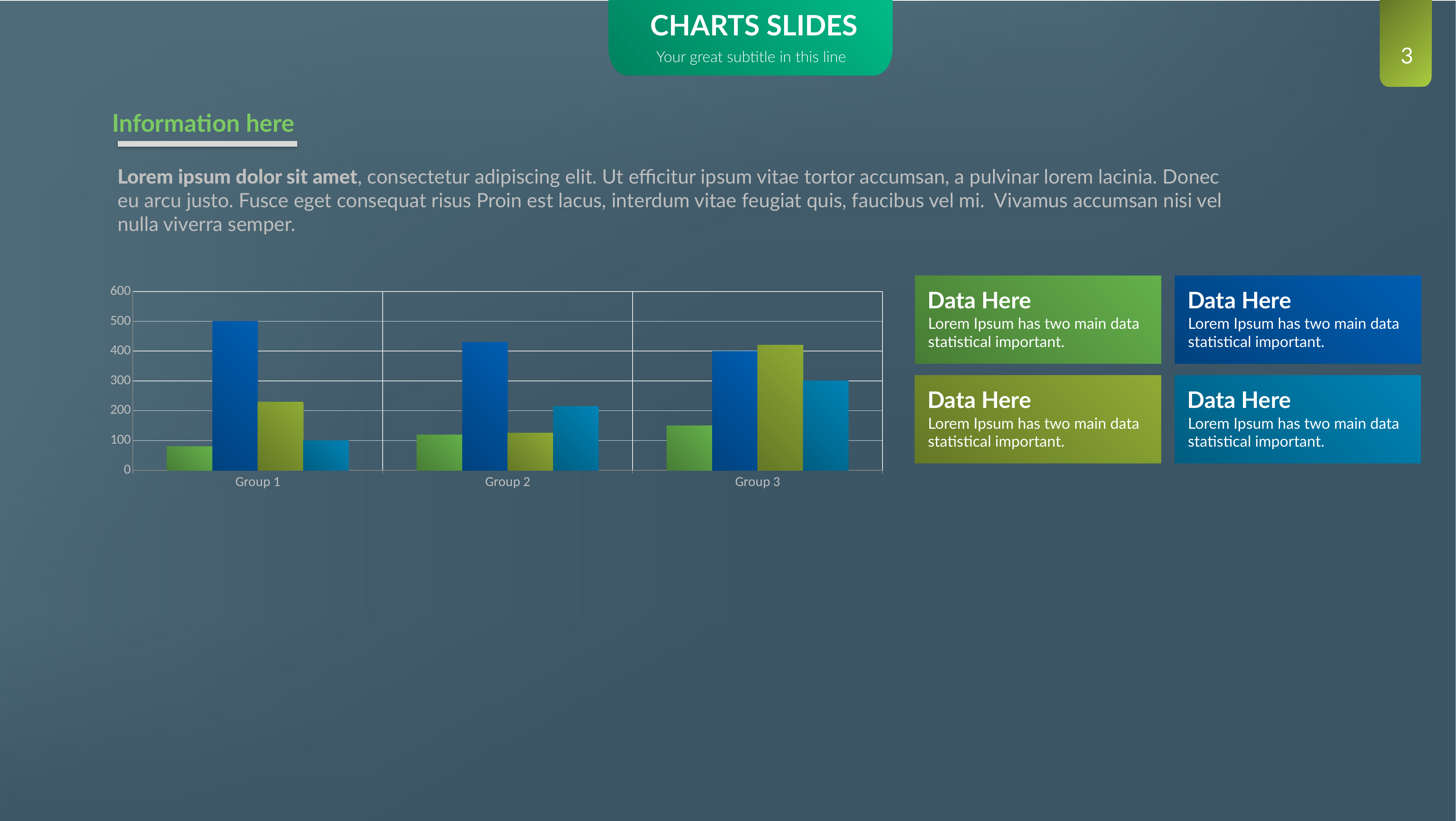

CHARTS SLIDES
Your great subtitle in this line
Information here

Lorem ipsum dolor sit amet, consectetur adipiscing elit. Ut efficitur ipsum vitae tortor accumsan, a pulvinar lorem lacinia. Donec eu arcu justo. Fusce eget consequat risus Proin est lacus, interdum vitae feugiat quis, faucibus vel mi.  Vivamus accumsan nisi vel nulla viverra semper.

### Chart

| Category | Data 1 | Data 2 |  Data 3 | Data 4 |
|---|---|---|---|---|
| Group 1 | 80.0 | 500.0 | 230.0 | 100.0 |
| Group 2 | 120.0 | 430.0 | 125.0 | 215.0 |
| Group 3 | 150.0 | 400.0 | 420.0 | 300.0 |

Data Here
Data Here
Lorem Ipsum has two main data statistical important.
Lorem Ipsum has two main data statistical important.

Data Here
Data Here
Lorem Ipsum has two main data statistical important.
Lorem Ipsum has two main data statistical important.